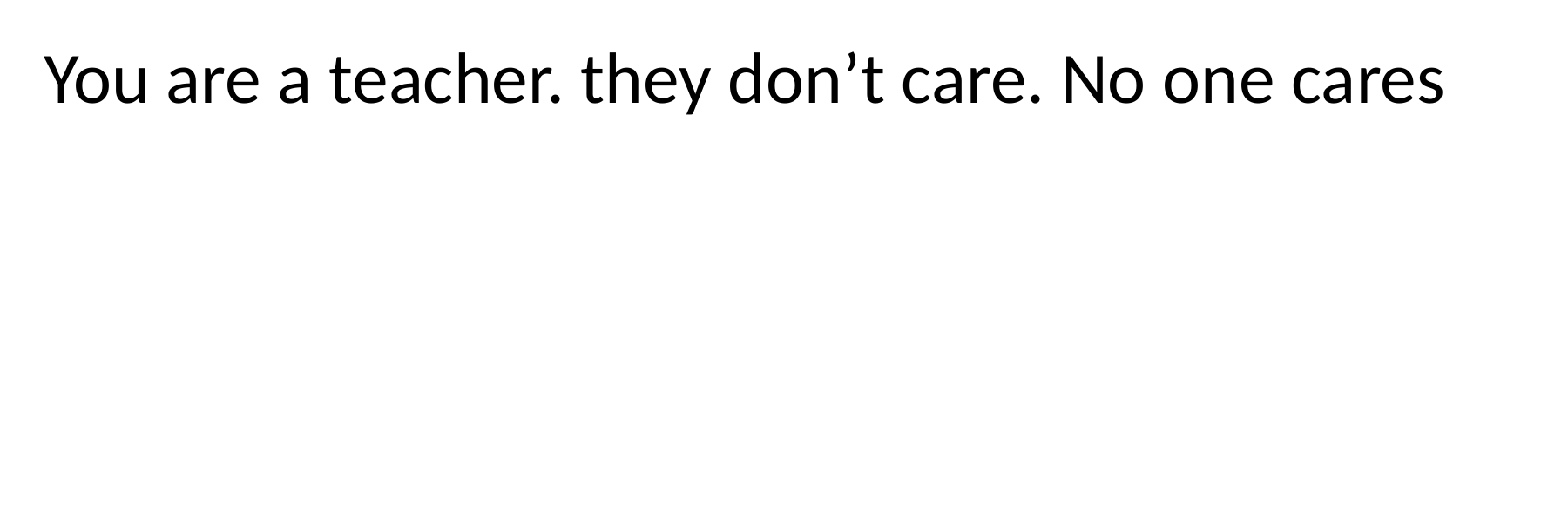

You are a teacher. they don’t care. No one cares